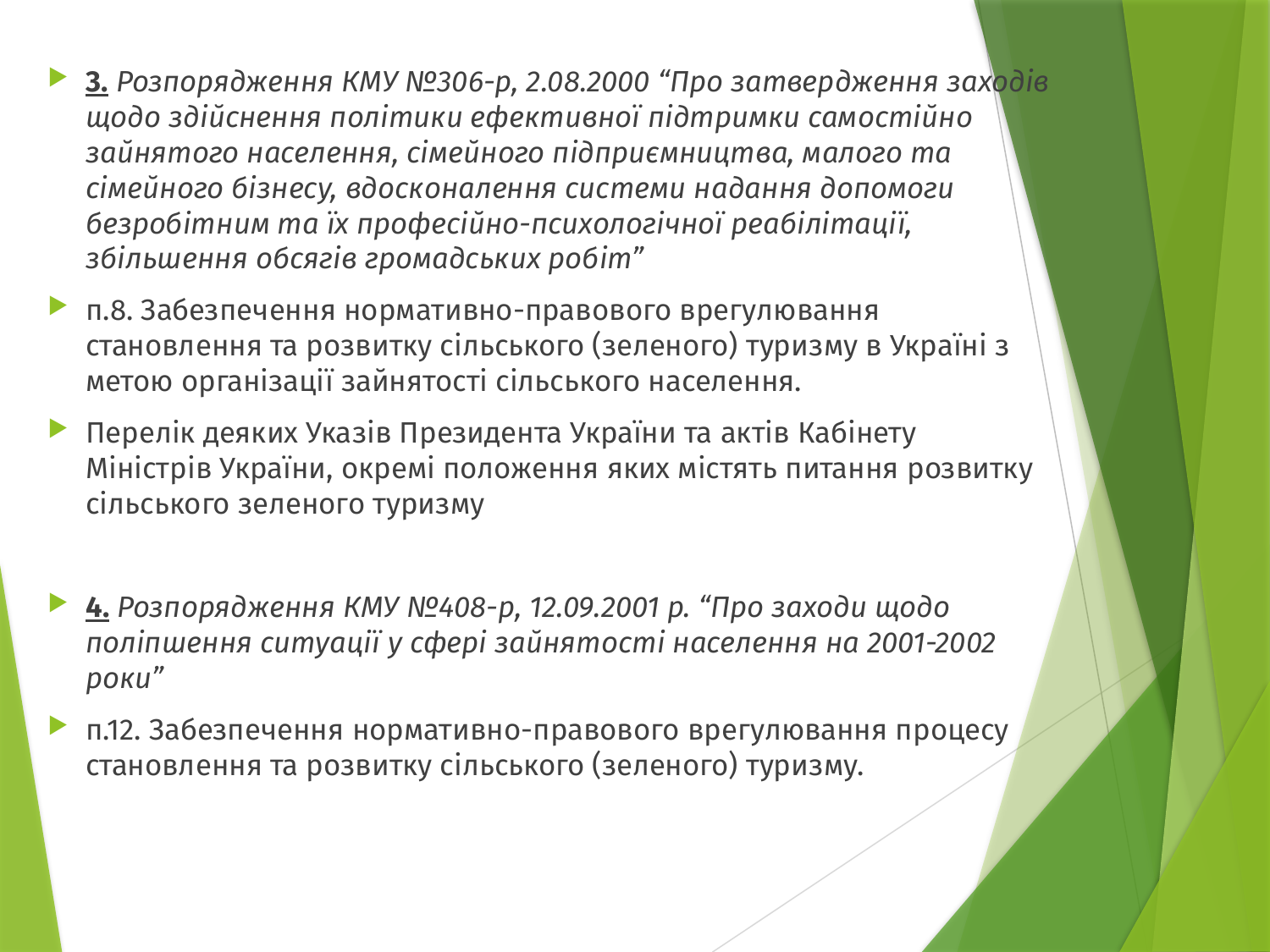

3. Розпорядження КМУ №306-р, 2.08.2000 “Про затвердження заходів щодо здійснення політики ефективної підтримки самостійно зайнятого населення, сімейного підприємництва, малого та сімейного бізнесу, вдосконалення системи надання допомоги безробітним та їх професійно-психологічної реабілітації, збільшення обсягів громадських робіт”
п.8. Забезпечення нормативно-правового врегулювання становлення та розвитку сільського (зеленого) туризму в Україні з метою організації зайнятості сільського населення.
Перелік деяких Указів Президента України та актів Кабінету Міністрів України, окремі положення яких містять питання розвитку сільського зеленого туризму

4. Розпорядження КМУ №408-р, 12.09.2001 р. “Про заходи щодо поліпшення ситуації у сфері зайнятості населення на 2001-2002 роки”
п.12. Забезпечення нормативно-правового врегулювання процесу становлення та розвитку сільського (зеленого) туризму.